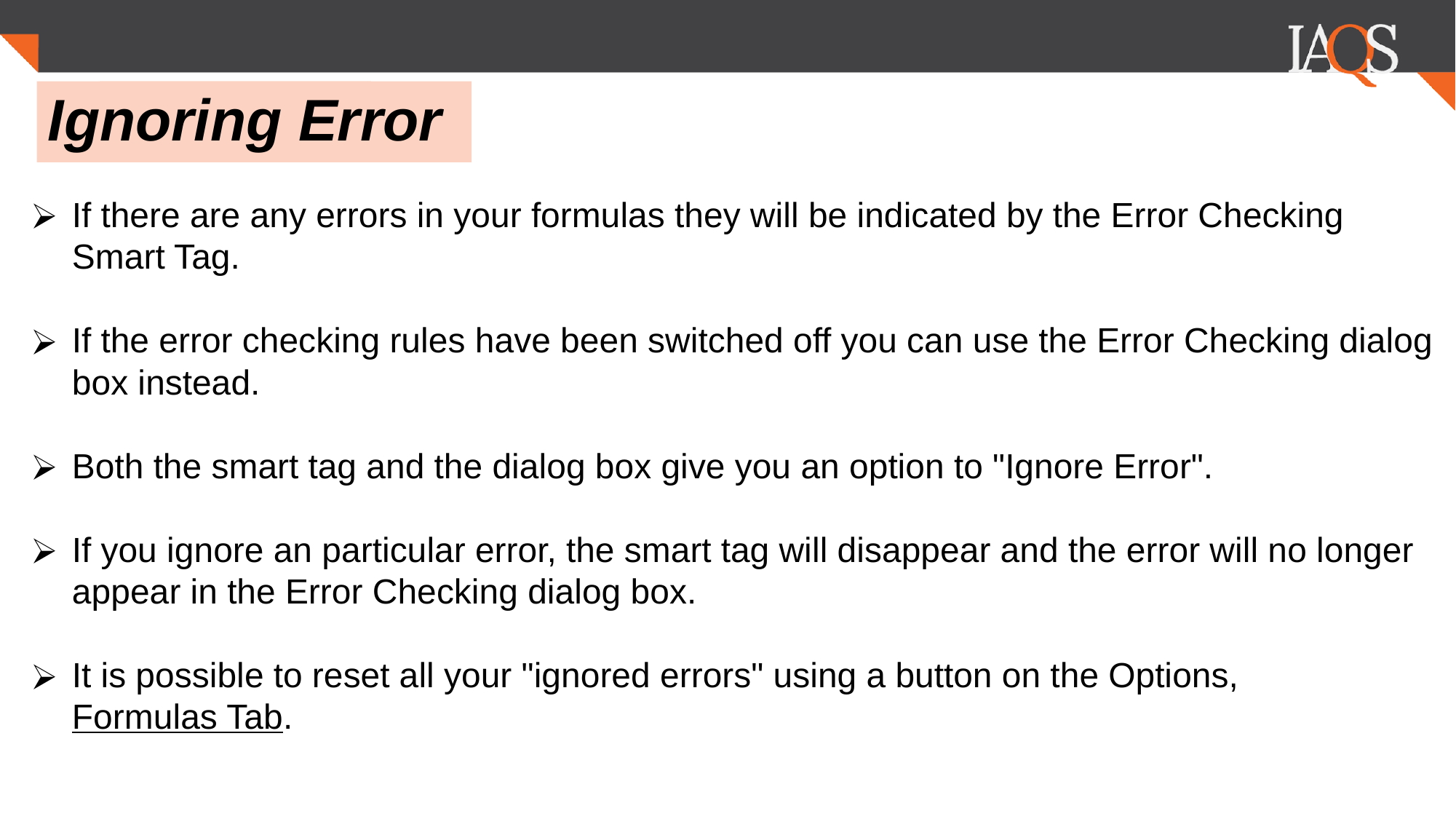

.
# Ignoring Error

If there are any errors in your formulas they will be indicated by the Error Checking Smart Tag.

If the error checking rules have been switched off you can use the Error Checking dialog box instead.

Both the smart tag and the dialog box give you an option to "Ignore Error".

If you ignore an particular error, the smart tag will disappear and the error will no longer appear in the Error Checking dialog box.

It is possible to reset all your "ignored errors" using a button on the Options, Formulas Tab.